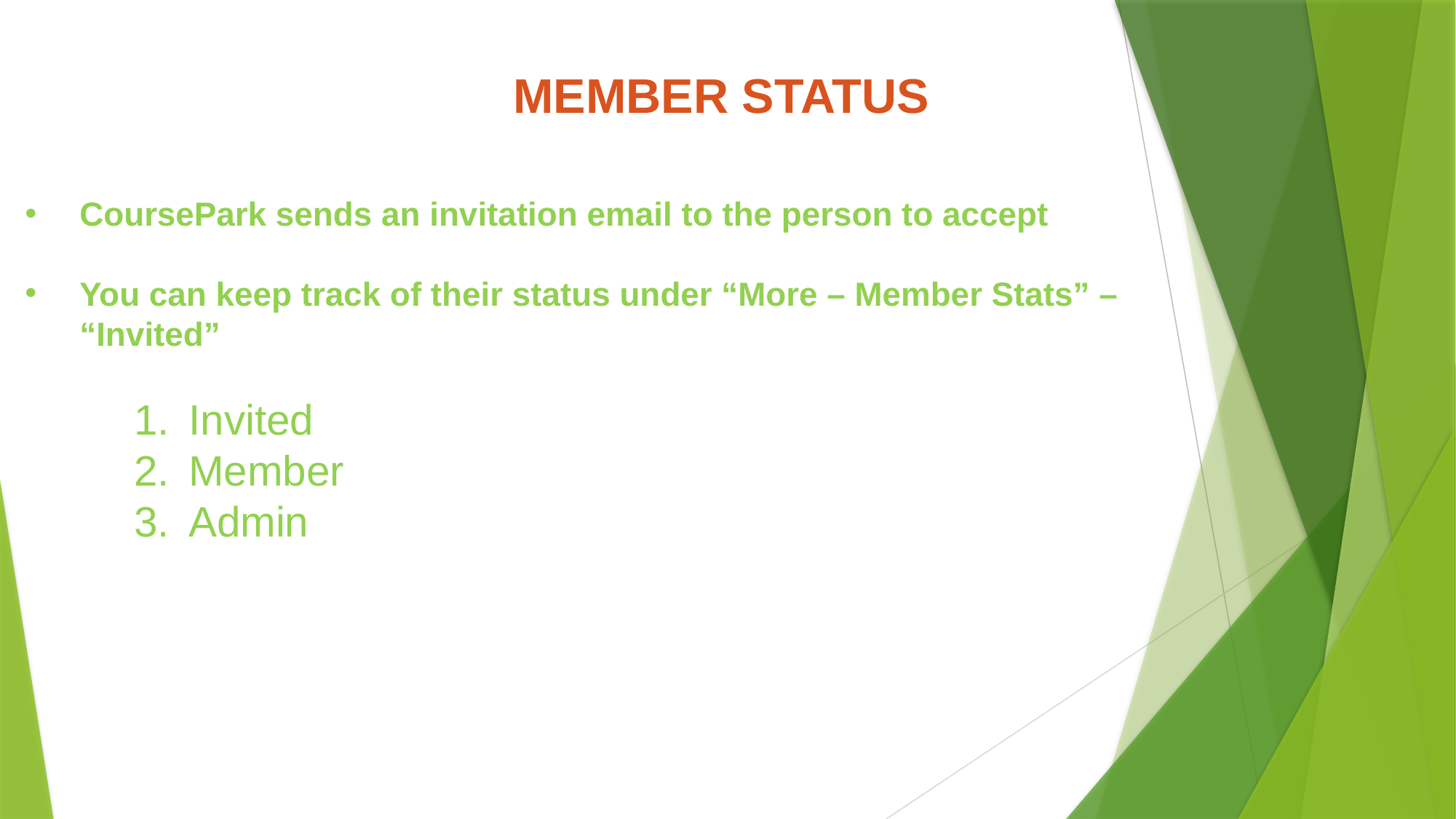

MEMBER STATUS
CoursePark sends an invitation email to the person to accept

You can keep track of their status under “More – Member Stats” – “Invited”

Invited
Member
Admin